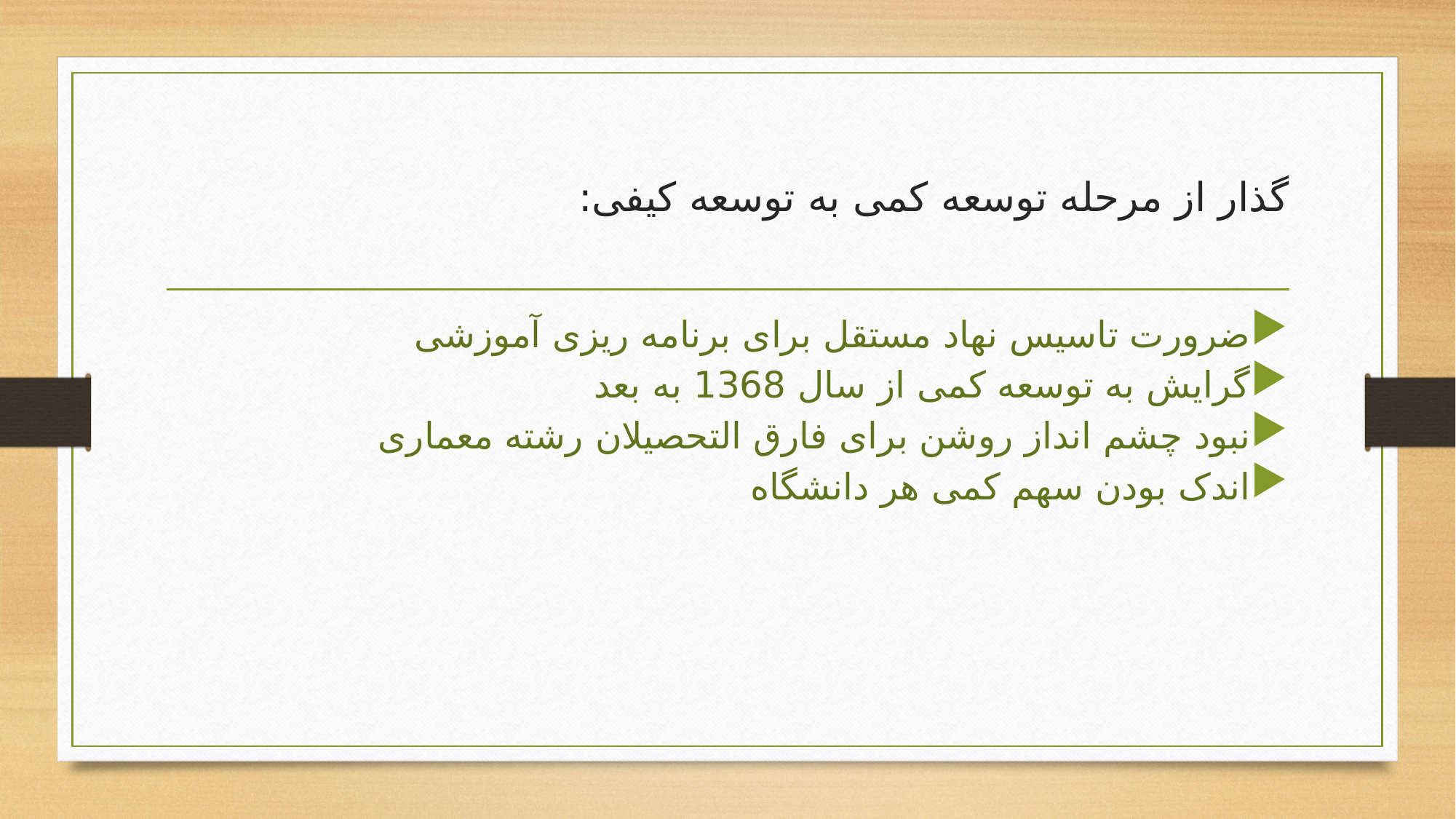

# گذار از مرحله توسعه کمی به توسعه کیفی:
ضرورت تاسیس نهاد مستقل برای برنامه ریزی آموزشی
گرایش به توسعه کمی از سال 1368 به بعد
نبود چشم انداز روشن برای فارق التحصیلان رشته معماری
اندک بودن سهم کمی هر دانشگاه